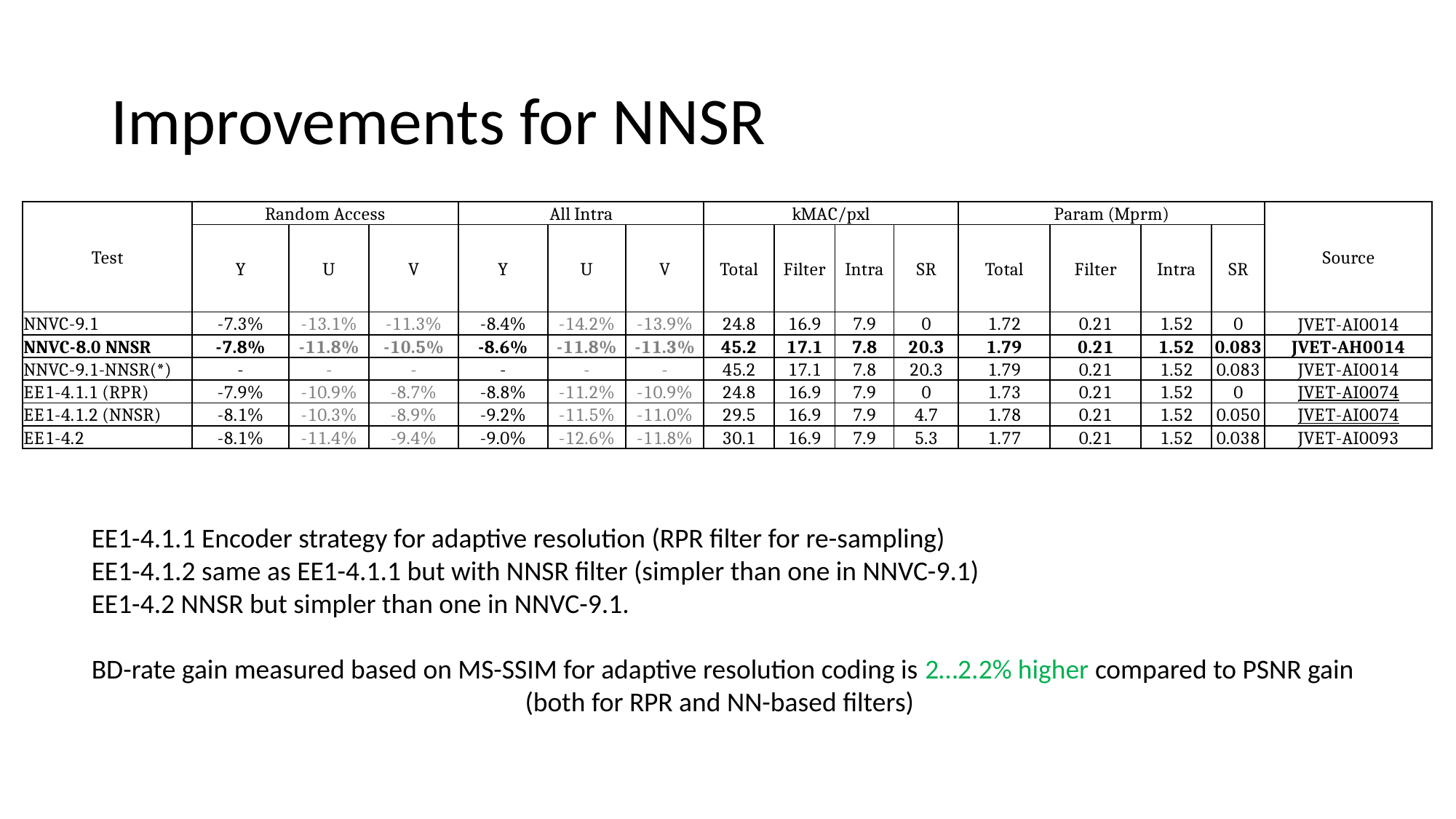

# Improvements for NNSR
| Test | Random Access |  |  | All Intra |  |  | kMAC/pxl |  |  |  | Param (Mprm) |  |  |  | Source |
| --- | --- | --- | --- | --- | --- | --- | --- | --- | --- | --- | --- | --- | --- | --- | --- |
|  | Y | U | V | Y | U | V | Total | Filter | Intra | SR | Total | Filter | Intra | SR |  |
| NNVC-9.1 | -7.3% | -13.1% | -11.3% | -8.4% | -14.2% | -13.9% | 24.8 | 16.9 | 7.9 | 0 | 1.72 | 0.21 | 1.52 | 0 | JVET-AI0014 |
| NNVC-8.0 NNSR | -7.8% | -11.8% | -10.5% | -8.6% | -11.8% | -11.3% | 45.2 | 17.1 | 7.8 | 20.3 | 1.79 | 0.21 | 1.52 | 0.083 | JVET-AH0014 |
| NNVC-9.1-NNSR(\*) | - | - | - | - | - | - | 45.2 | 17.1 | 7.8 | 20.3 | 1.79 | 0.21 | 1.52 | 0.083 | JVET-AI0014 |
| EE1-4.1.1 (RPR) | -7.9% | -10.9% | -8.7% | -8.8% | -11.2% | -10.9% | 24.8 | 16.9 | 7.9 | 0 | 1.73 | 0.21 | 1.52 | 0 | JVET-AI0074 |
| EE1-4.1.2 (NNSR) | -8.1% | -10.3% | -8.9% | -9.2% | -11.5% | -11.0% | 29.5 | 16.9 | 7.9 | 4.7 | 1.78 | 0.21 | 1.52 | 0.050 | JVET-AI0074 |
| EE1-4.2 | -8.1% | -11.4% | -9.4% | -9.0% | -12.6% | -11.8% | 30.1 | 16.9 | 7.9 | 5.3 | 1.77 | 0.21 | 1.52 | 0.038 | JVET-AI0093 |
EE1-4.1.1 Encoder strategy for adaptive resolution (RPR filter for re-sampling)
EE1-4.1.2 same as EE1-4.1.1 but with NNSR filter (simpler than one in NNVC-9.1)
EE1-4.2 NNSR but simpler than one in NNVC-9.1.

BD-rate gain measured based on MS-SSIM for adaptive resolution coding is 2…2.2% higher compared to PSNR gain
(both for RPR and NN-based filters)